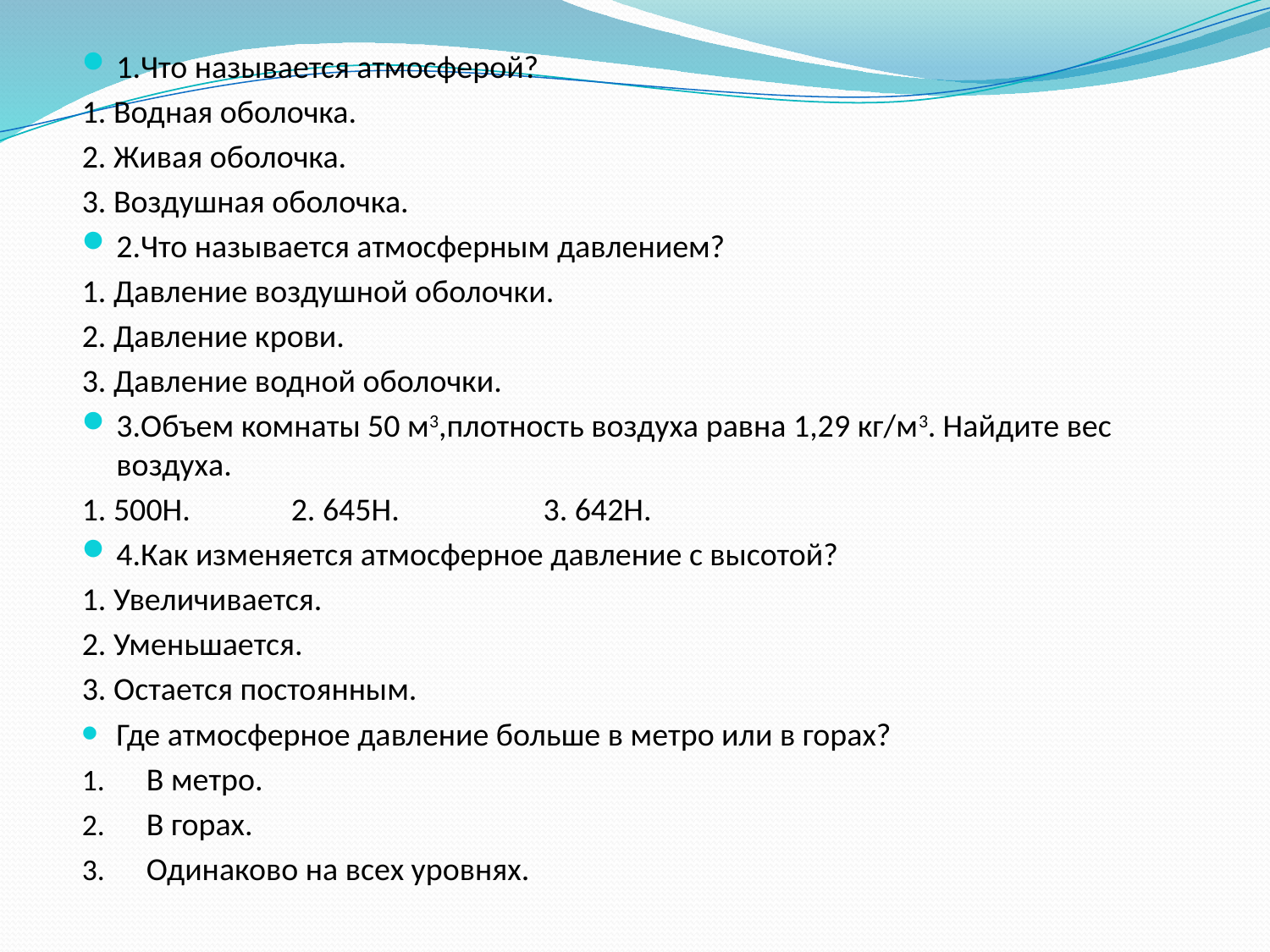

1.Что называется атмосферой?
1. Водная оболочка.
2. Живая оболочка.
3. Воздушная оболочка.
2.Что называется атмосферным давлением?
1. Давление воздушной оболочки.
2. Давление крови.
3. Давление водной оболочки.
3.Объем комнаты 50 м3,плотность воздуха равна 1,29 кг/м3. Найдите вес воздуха.
1. 500Н.              2. 645Н.                    3. 642Н.
4.Как изменяется атмосферное давление с высотой?
1. Увеличивается.
2. Уменьшается.
3. Остается постоянным.
Где атмосферное давление больше в метро или в горах?
В метро.
В горах.
Одинаково на всех уровнях.